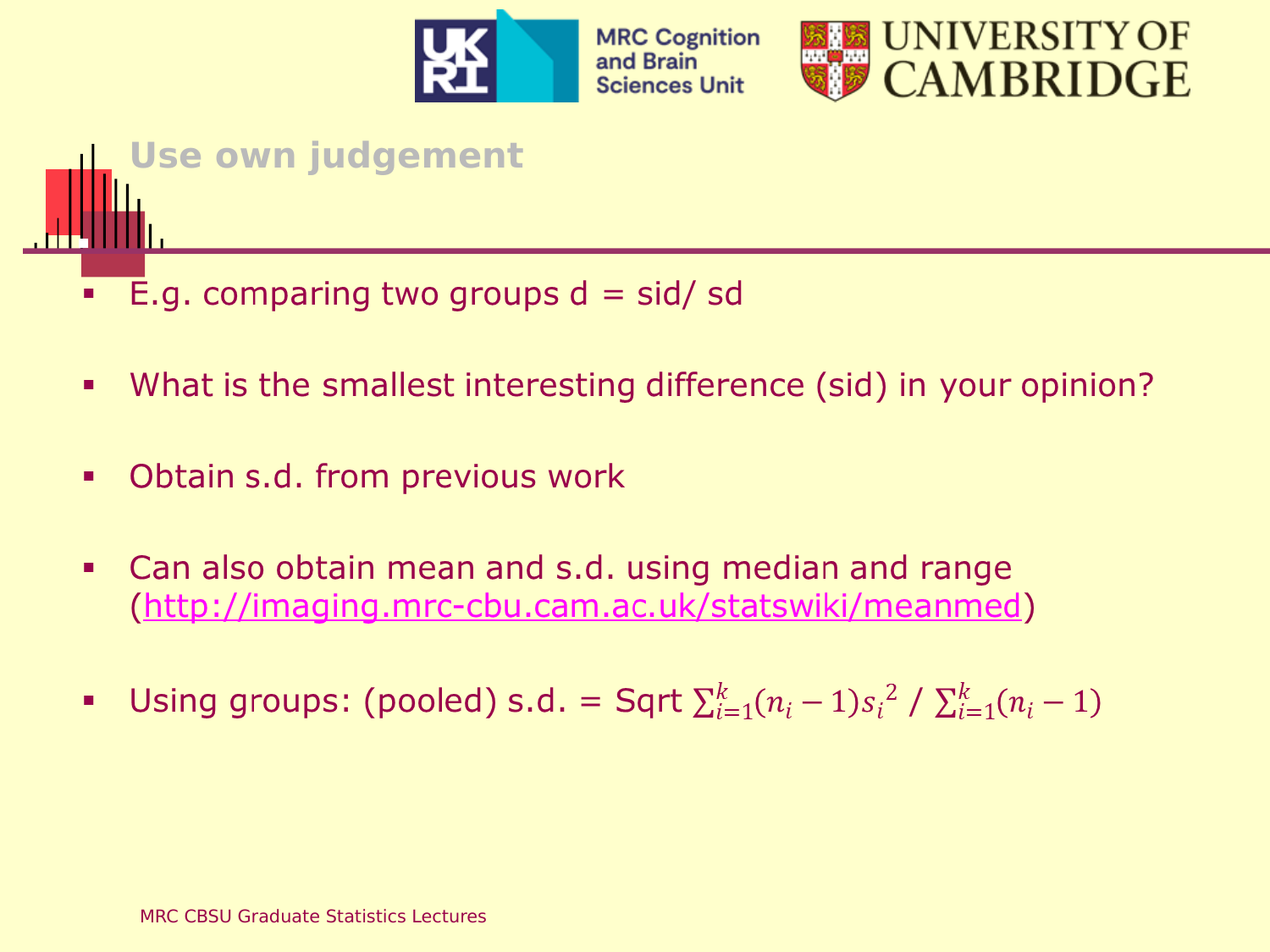

# Use own judgement

MRC CBSU Graduate Statistics Lectures